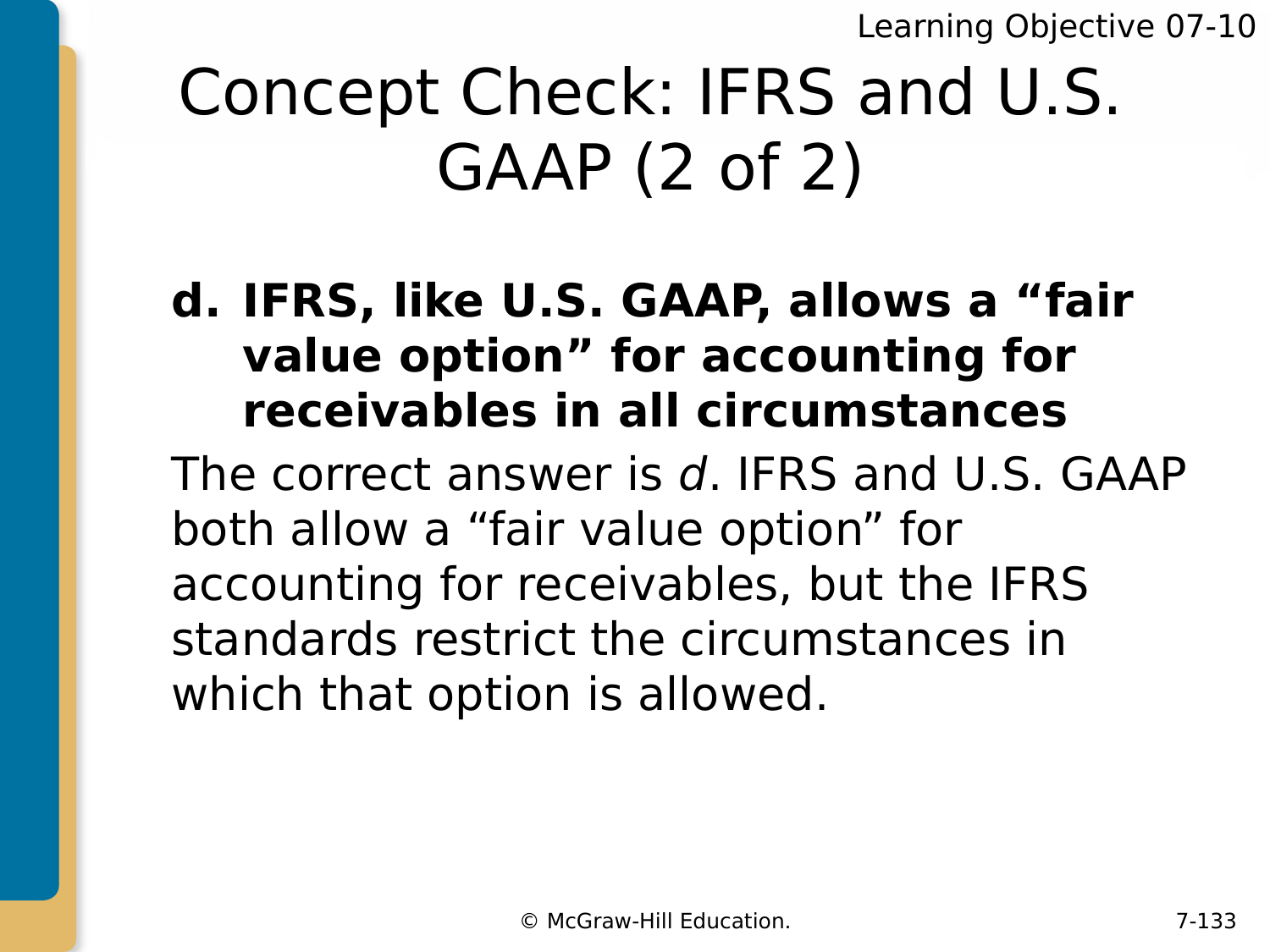

Learning Objective 07-10
# Concept Check: IFRS and U.S. GAAP (2 of 2)
IFRS, like U.S. GAAP, allows a “fair value option” for accounting for receivables in all circumstances
The correct answer is d. IFRS and U.S. GAAP both allow a “fair value option” for accounting for receivables, but the IFRS standards restrict the circumstances in which that option is allowed.